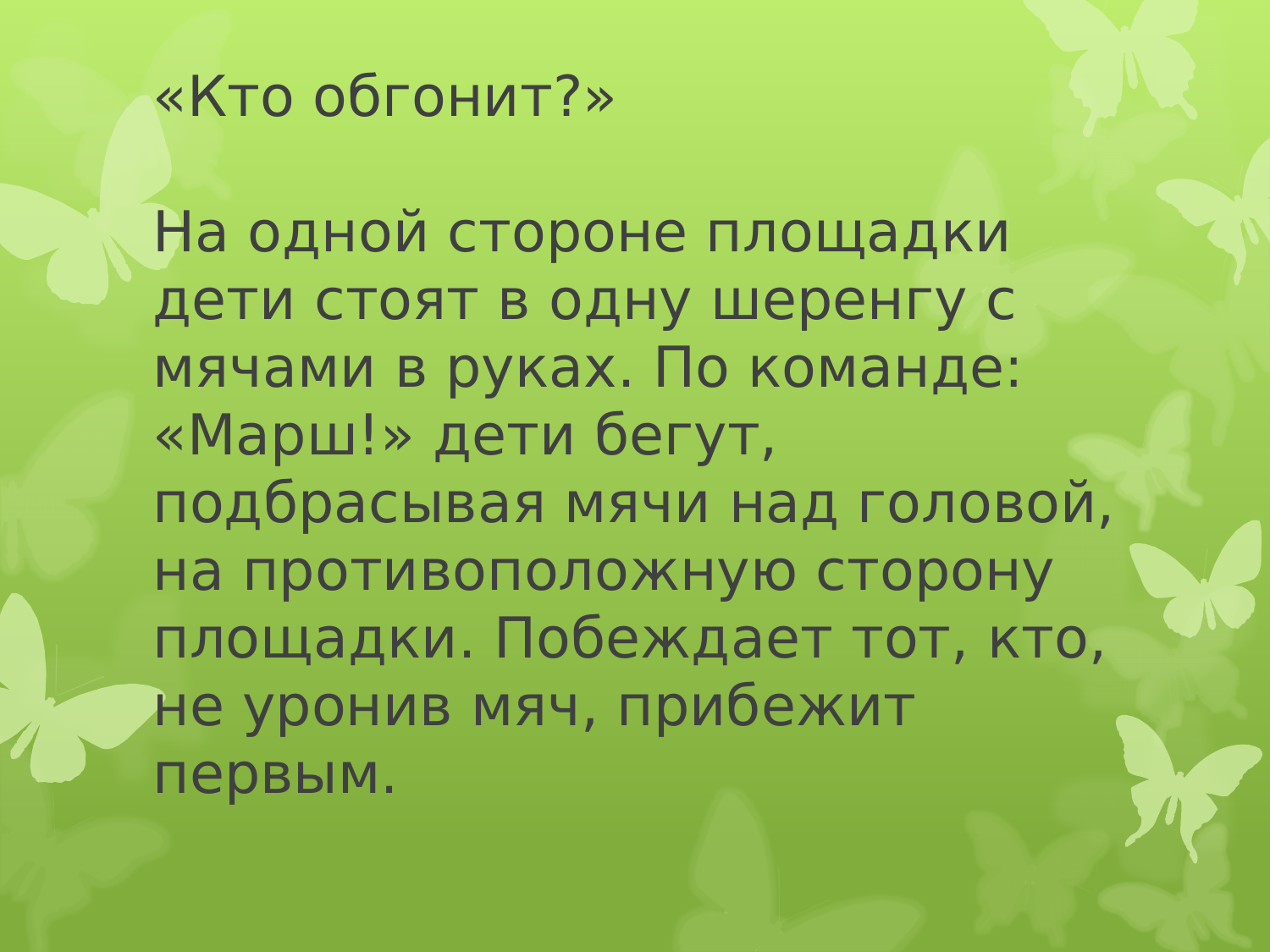

# «Кто обгонит?» На одной стороне площадки дети стоят в одну шеренгу с мячами в руках. По команде: «Марш!» дети бегут, подбрасывая мячи над головой, на противоположную сторону площадки. Побеждает тот, кто, не уронив мяч, прибежит первым.